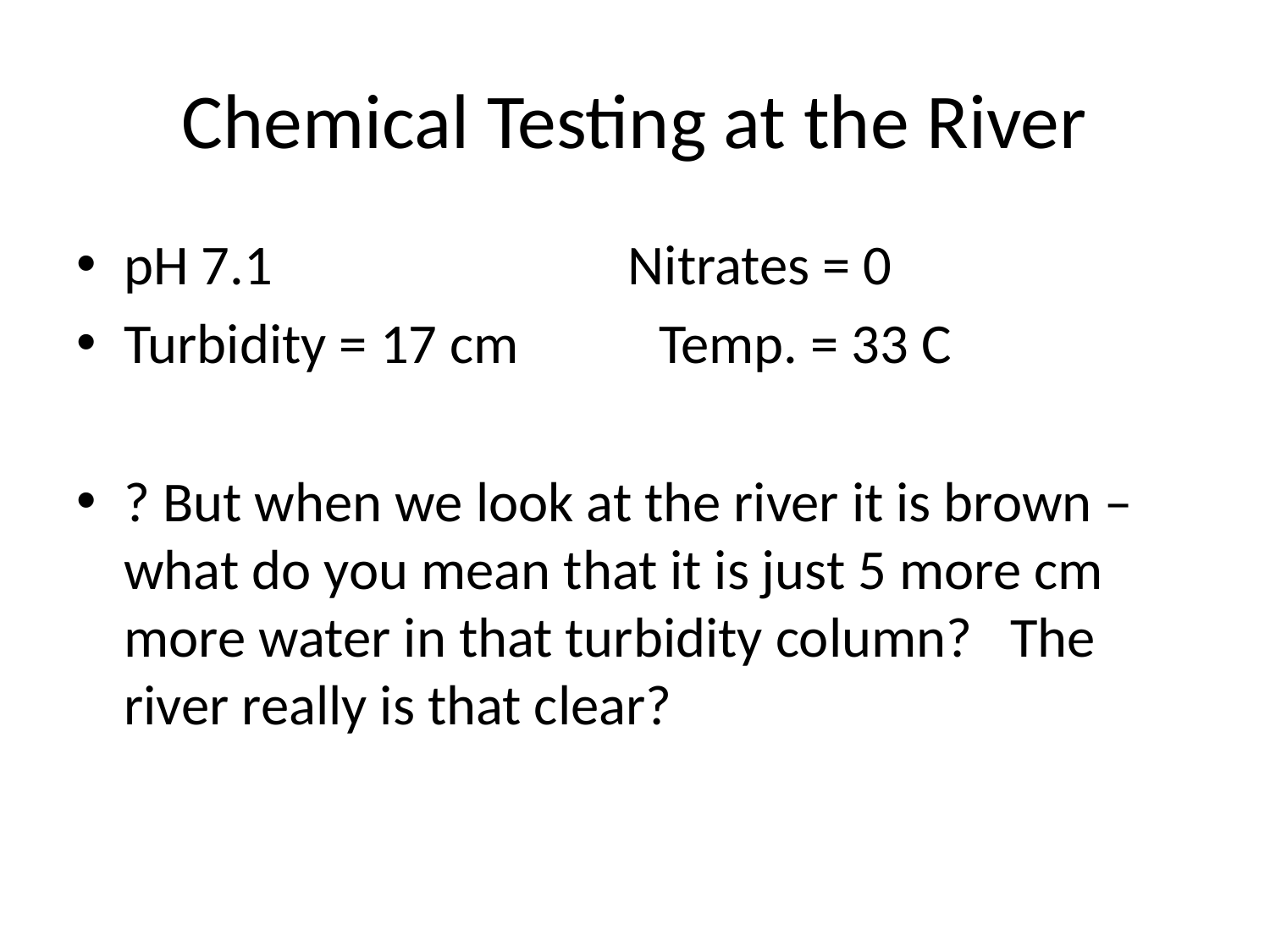

# Chemical Testing at the River
pH 7.1                            Nitrates = 0
Turbidity = 17 cm           Temp. = 33 C

? But when we look at the river it is brown – what do you mean that it is just 5 more cm more water in that turbidity column?   The river really is that clear?